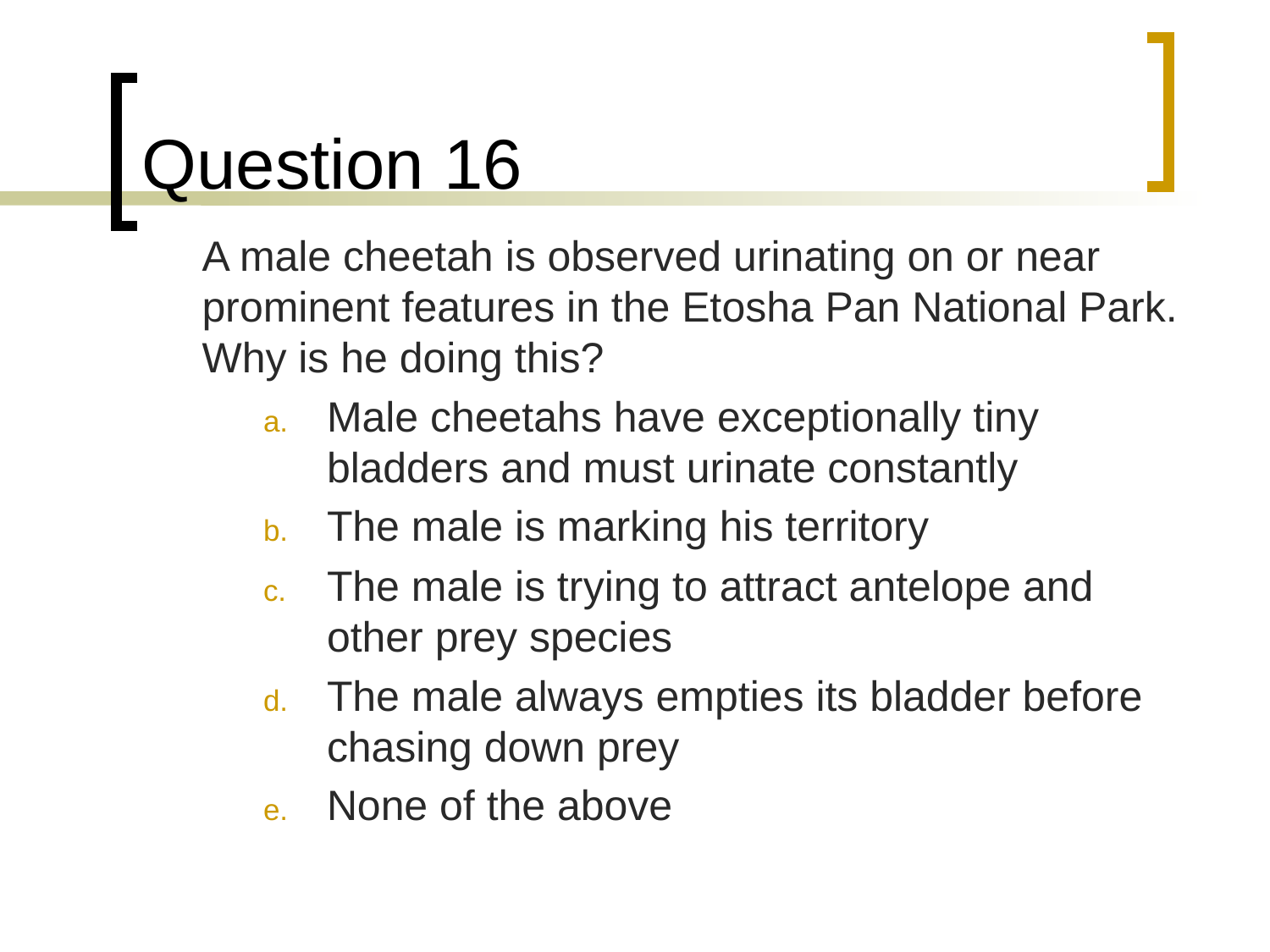

# Question 16
	A male cheetah is observed urinating on or near prominent features in the Etosha Pan National Park. Why is he doing this?
Male cheetahs have exceptionally tiny bladders and must urinate constantly
The male is marking his territory
The male is trying to attract antelope and other prey species
The male always empties its bladder before chasing down prey
None of the above